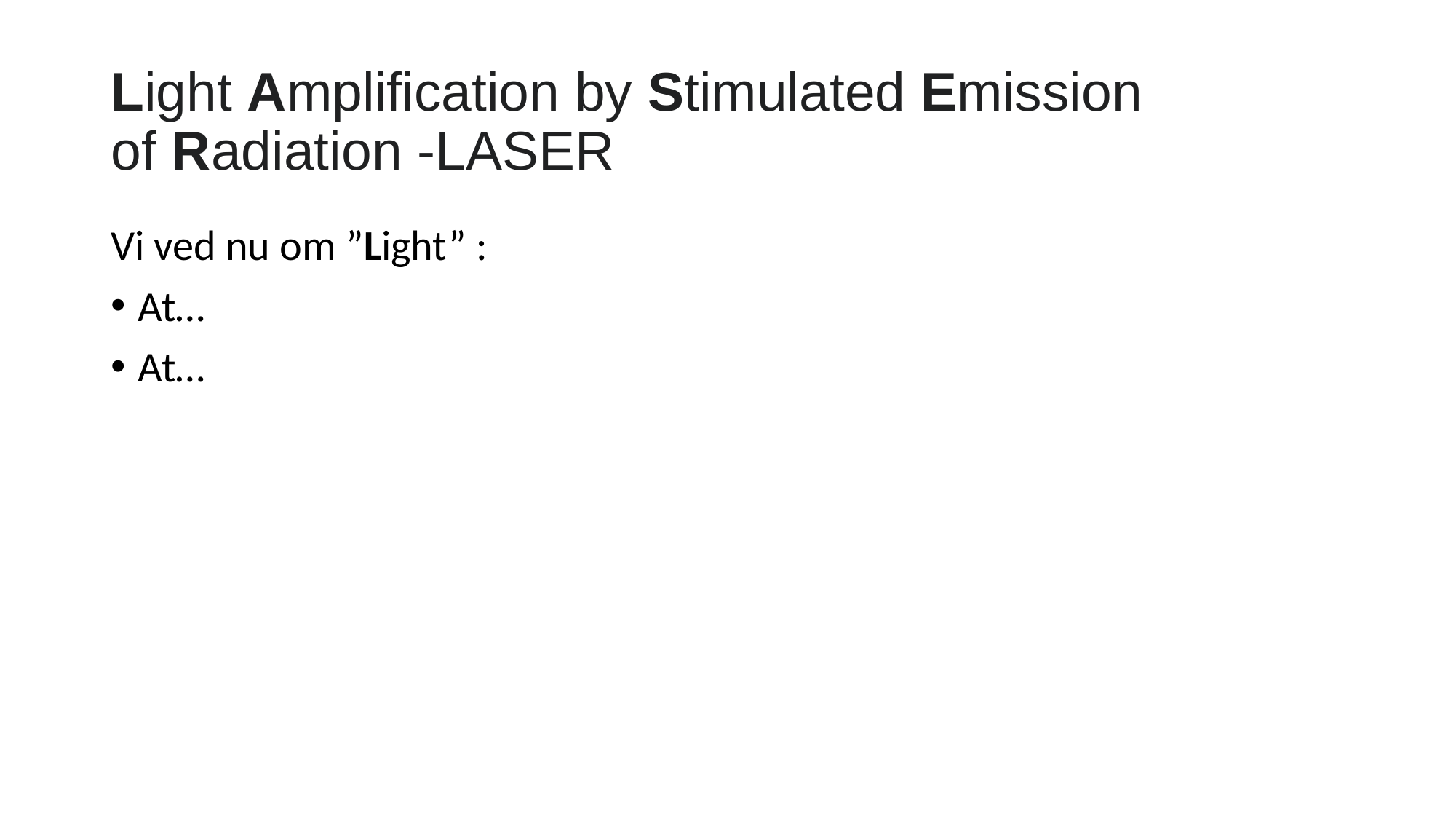

# Light Amplification by Stimulated Emission of Radiation -LASER
Vi ved nu om ”Light” :
At…
At…